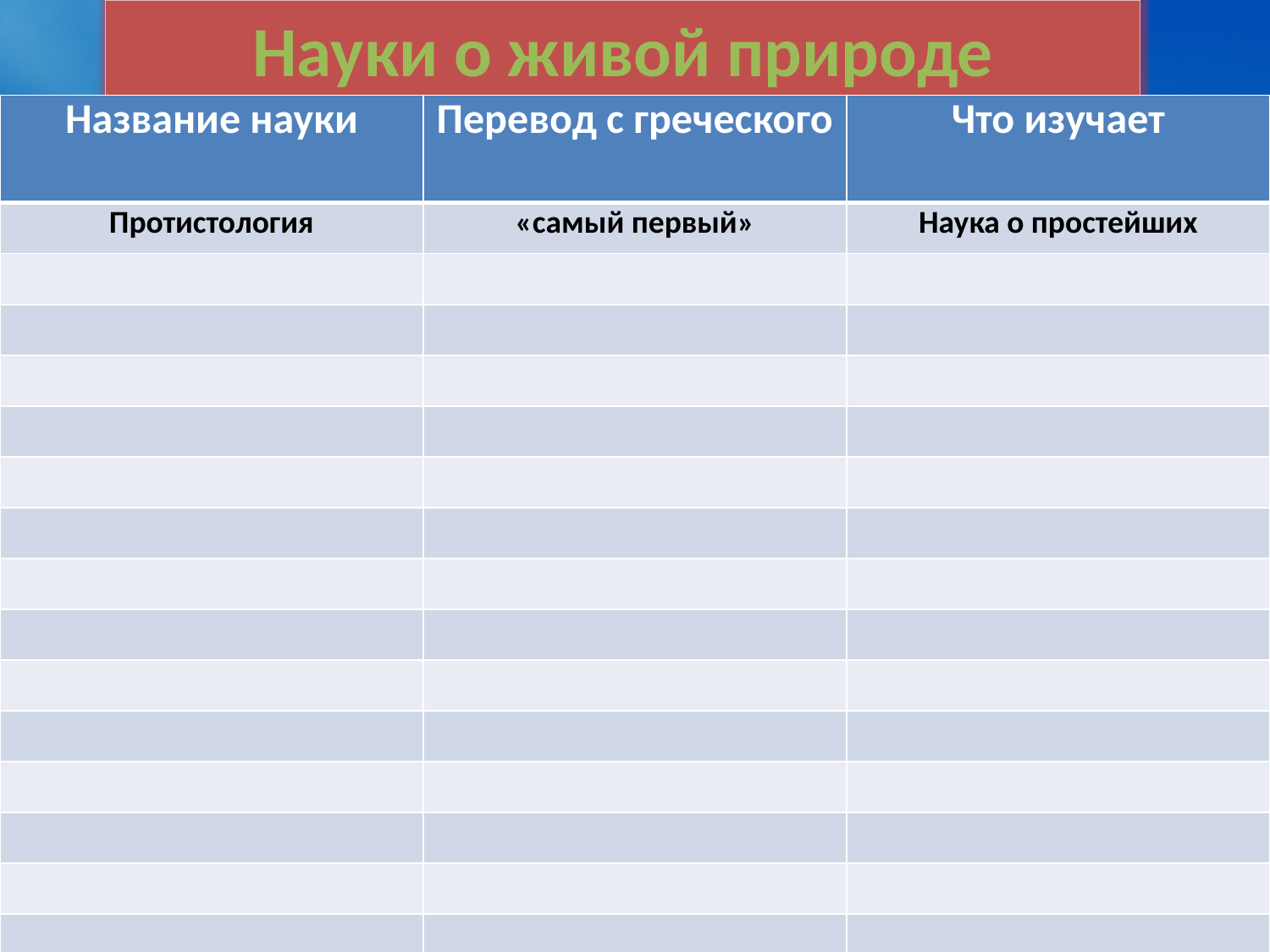

Науки о живой природе
| Название науки | Перевод с греческого | Что изучает |
| --- | --- | --- |
| Протистология | «самый первый» | Наука о простейших |
|  |  |  |
|  |  |  |
|  |  |  |
|  |  |  |
|  |  |  |
|  |  |  |
|  |  |  |
|  |  |  |
|  |  |  |
|  |  |  |
|  |  |  |
|  |  |  |
|  |  |  |
|  |  |  |